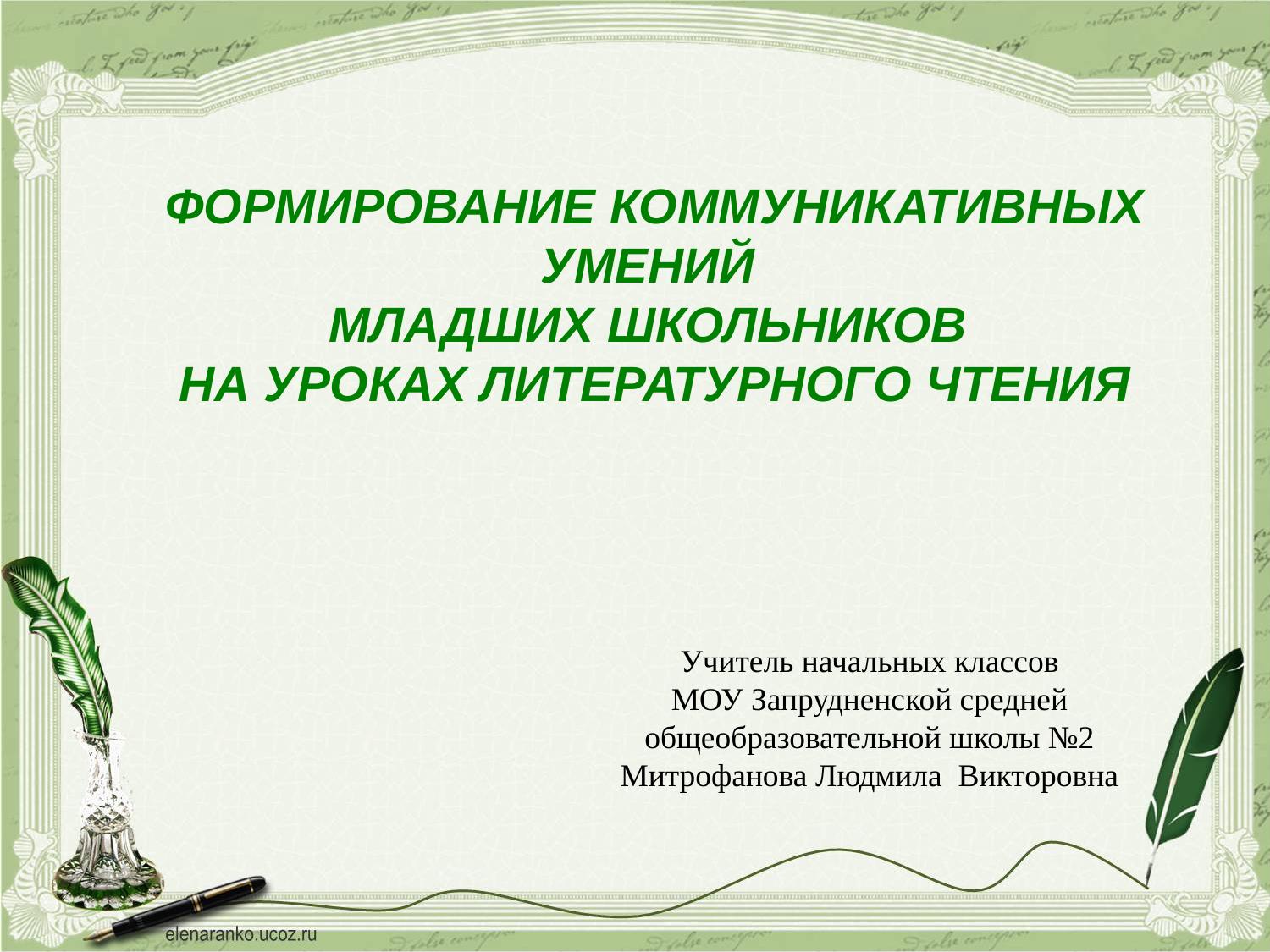

ФОРМИРОВАНИЕ КОММУНИКАТИВНЫХ УМЕНИЙ
МЛАДШИХ ШКОЛЬНИКОВ
НА УРОКАХ ЛИТЕРАТУРНОГО ЧТЕНИЯ

Учитель начальных классов
МОУ Запрудненской средней
общеобразовательной школы №2
Митрофанова Людмила  Викторовна